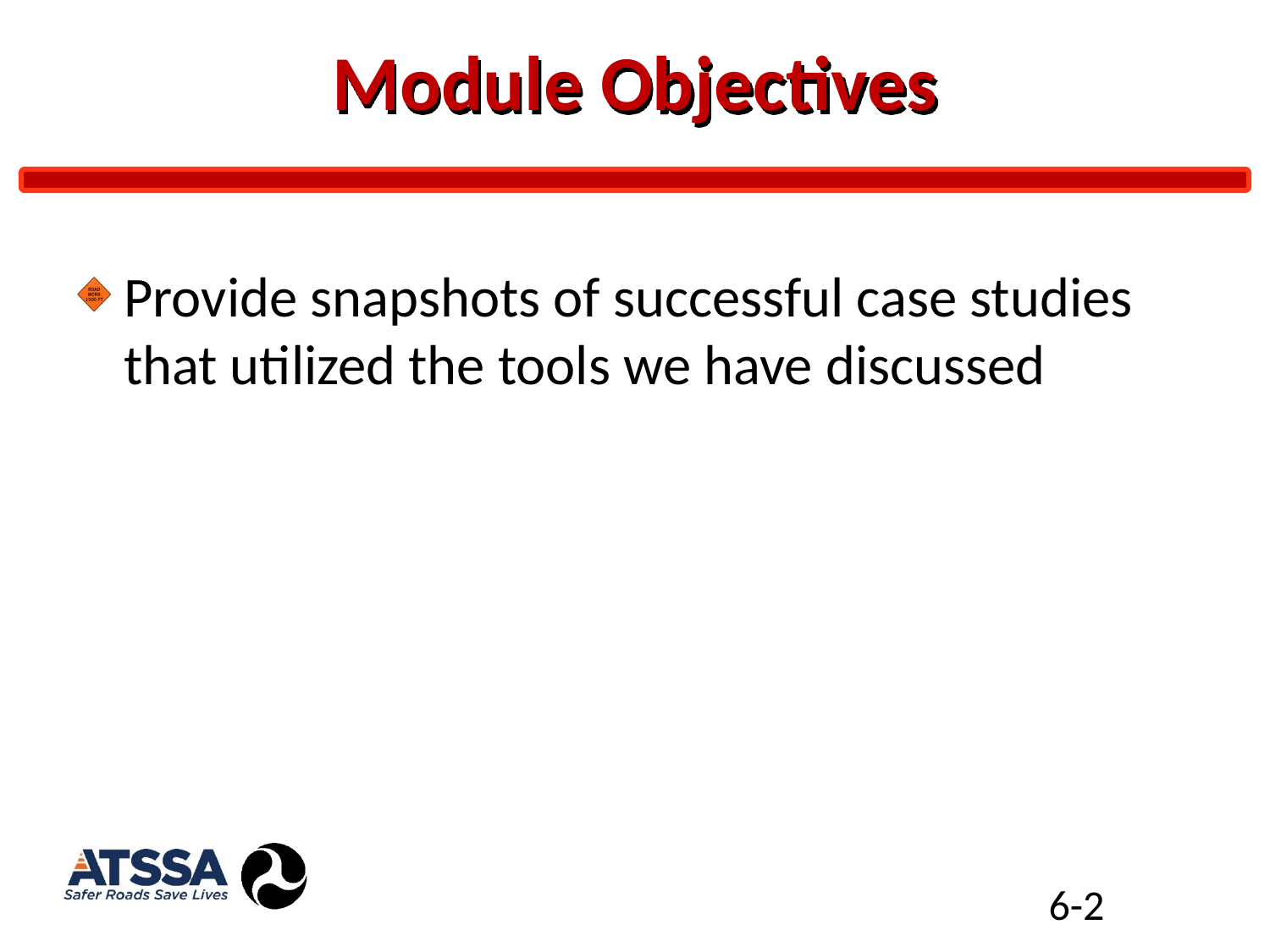

# Module Objectives
Provide snapshots of successful case studies that utilized the tools we have discussed